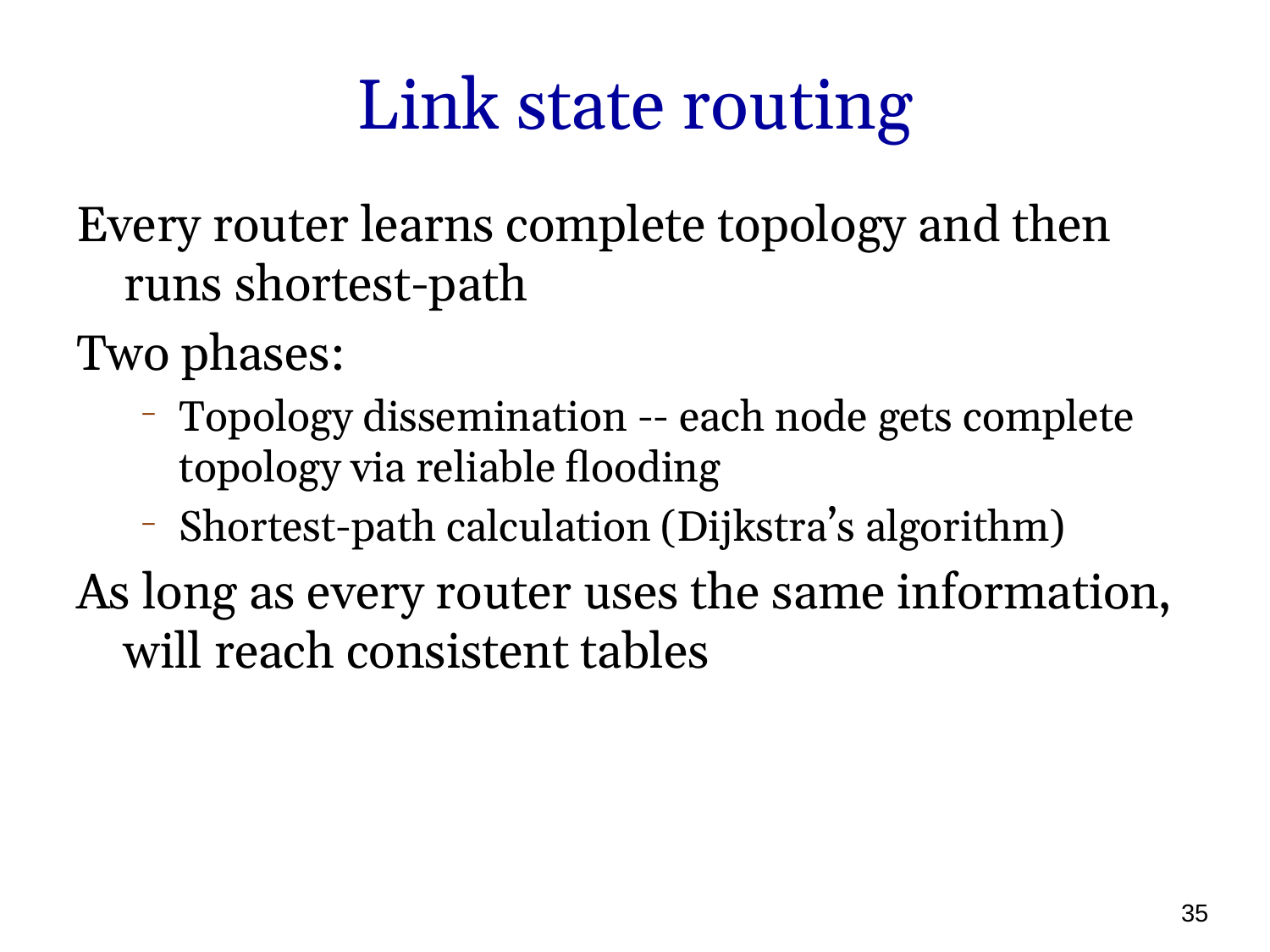

# Link state routing
Every router learns complete topology and then runs shortest-path
Two phases:
Topology dissemination -- each node gets complete topology via reliable flooding
Shortest-path calculation (Dijkstra’s algorithm)
As long as every router uses the same information, will reach consistent tables
35